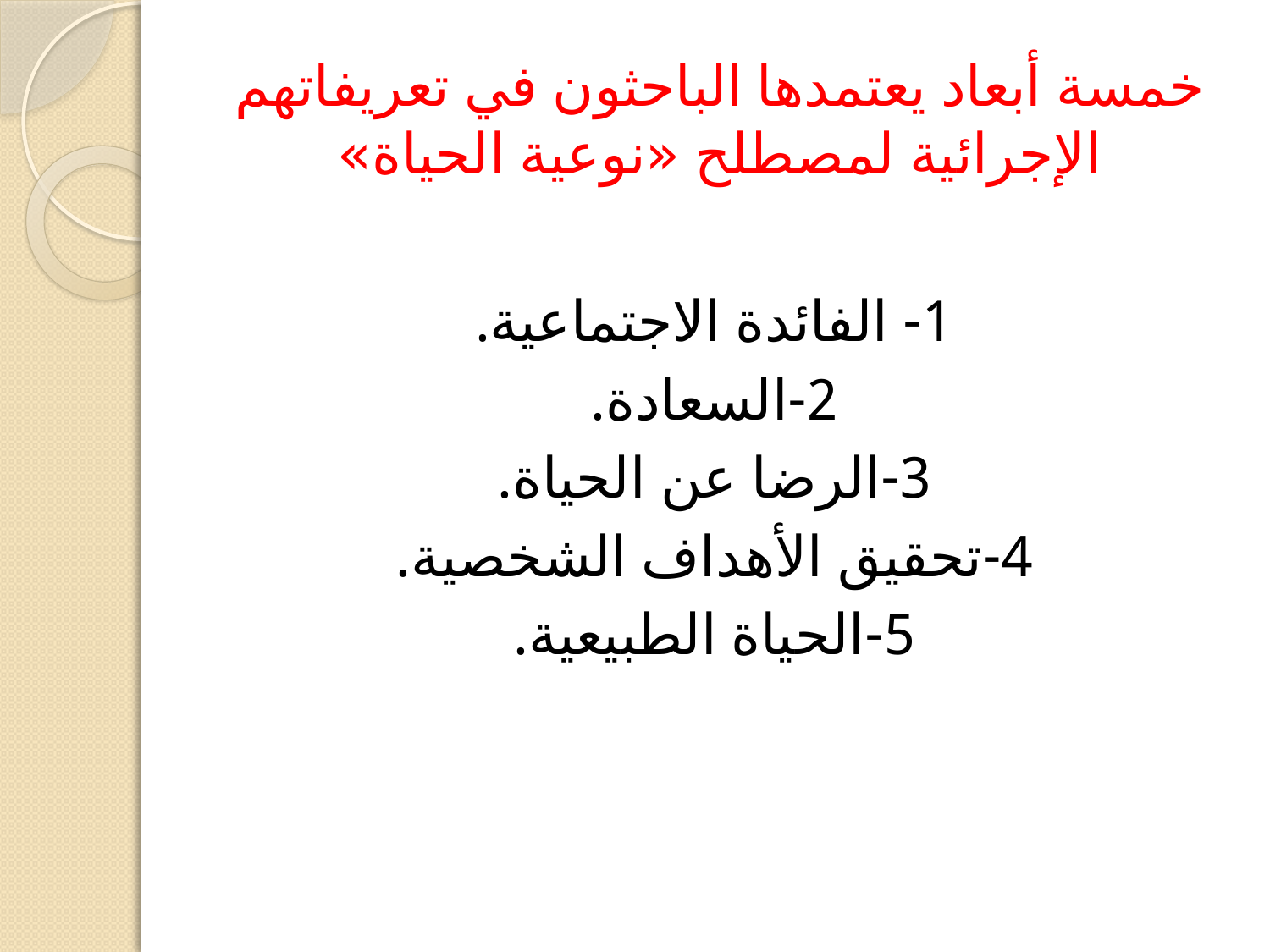

# خمسة أبعاد يعتمدها الباحثون في تعريفاتهم الإجرائية لمصطلح «نوعية الحياة»

1- الفائدة الاجتماعية.
2-السعادة.
3-الرضا عن الحياة.
4-تحقيق الأهداف الشخصية.
5-الحياة الطبيعية.